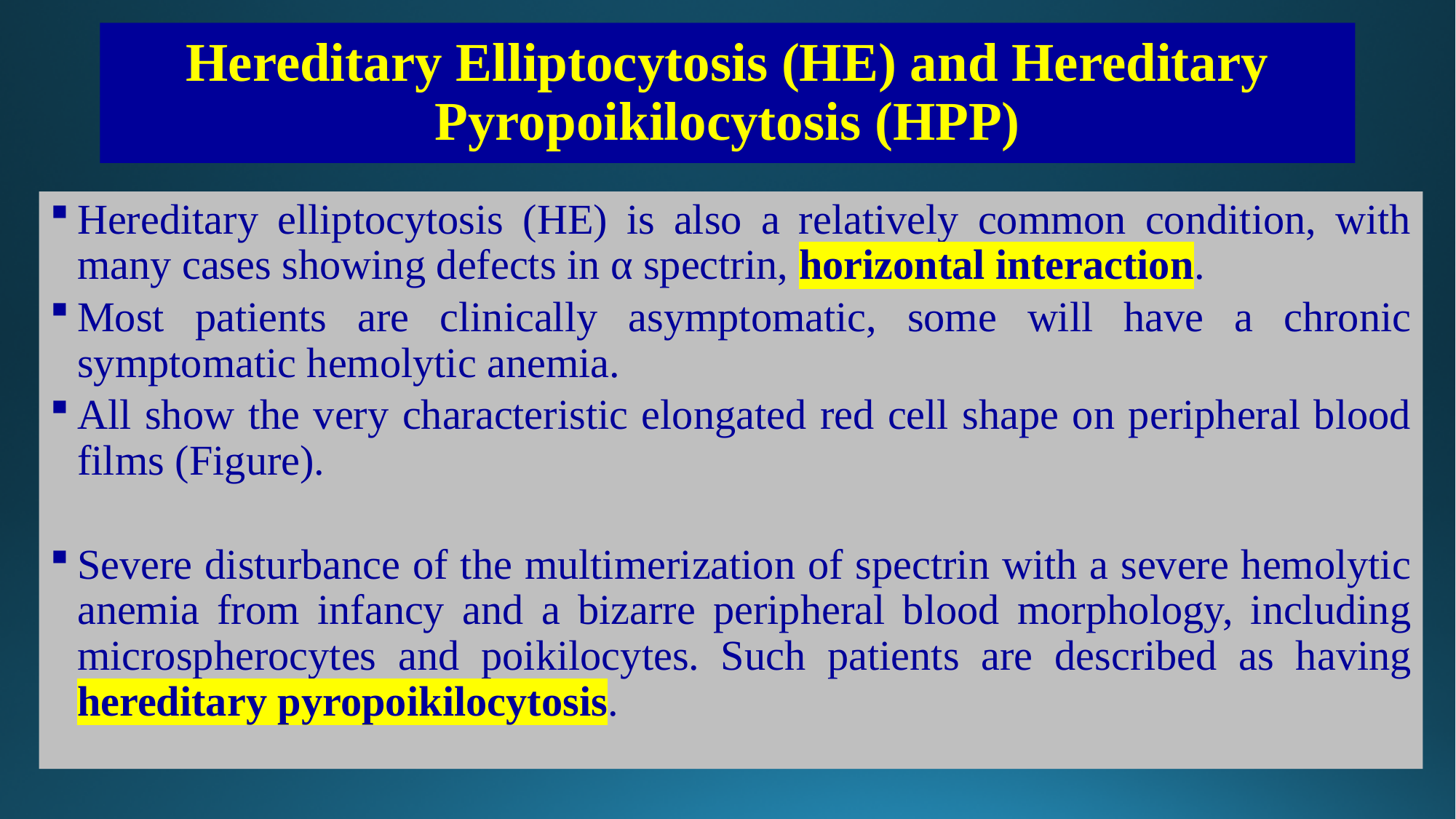

# Hereditary Elliptocytosis (HE) and Hereditary Pyropoikilocytosis (HPP)
Hereditary elliptocytosis (HE) is also a relatively common condition, with many cases showing defects in α spectrin, horizontal interaction.
Most patients are clinically asymptomatic, some will have a chronic symptomatic hemolytic anemia.
All show the very characteristic elongated red cell shape on peripheral blood films (Figure).

Severe disturbance of the multimerization of spectrin with a severe hemolytic anemia from infancy and a bizarre peripheral blood morphology, including microspherocytes and poikilocytes. Such patients are described as having hereditary pyropoikilocytosis.